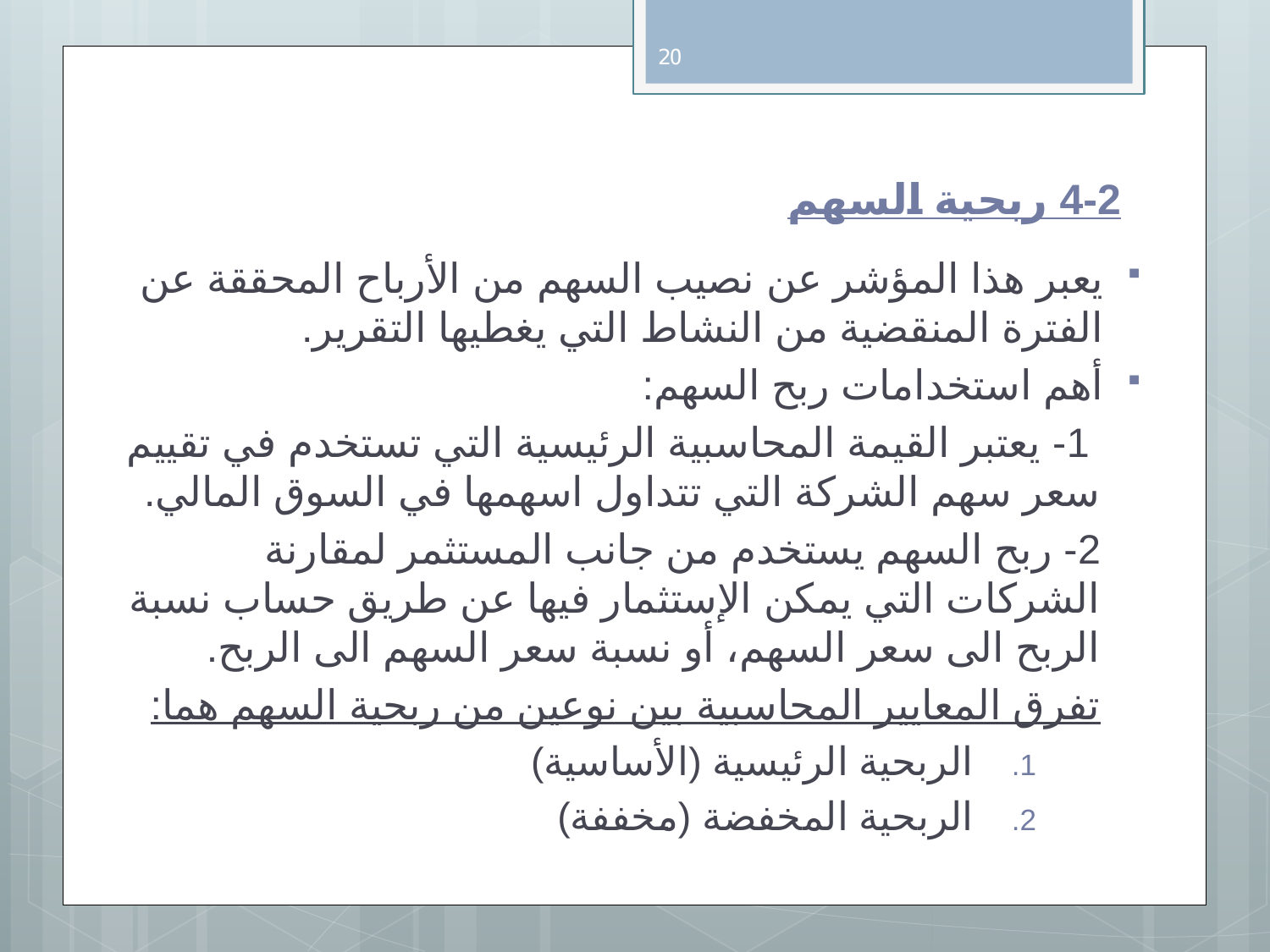

20
# 4-2 ربحية السهم
يعبر هذا المؤشر عن نصيب السهم من الأرباح المحققة عن الفترة المنقضية من النشاط التي يغطيها التقرير.
أهم استخدامات ربح السهم:
 1- يعتبر القيمة المحاسبية الرئيسية التي تستخدم في تقييم سعر سهم الشركة التي تتداول اسهمها في السوق المالي.
2- ربح السهم يستخدم من جانب المستثمر لمقارنة الشركات التي يمكن الإستثمار فيها عن طريق حساب نسبة الربح الى سعر السهم، أو نسبة سعر السهم الى الربح.
تفرق المعايير المحاسبية بين نوعين من ربحية السهم هما:
الربحية الرئيسية (الأساسية)
الربحية المخفضة (مخففة)